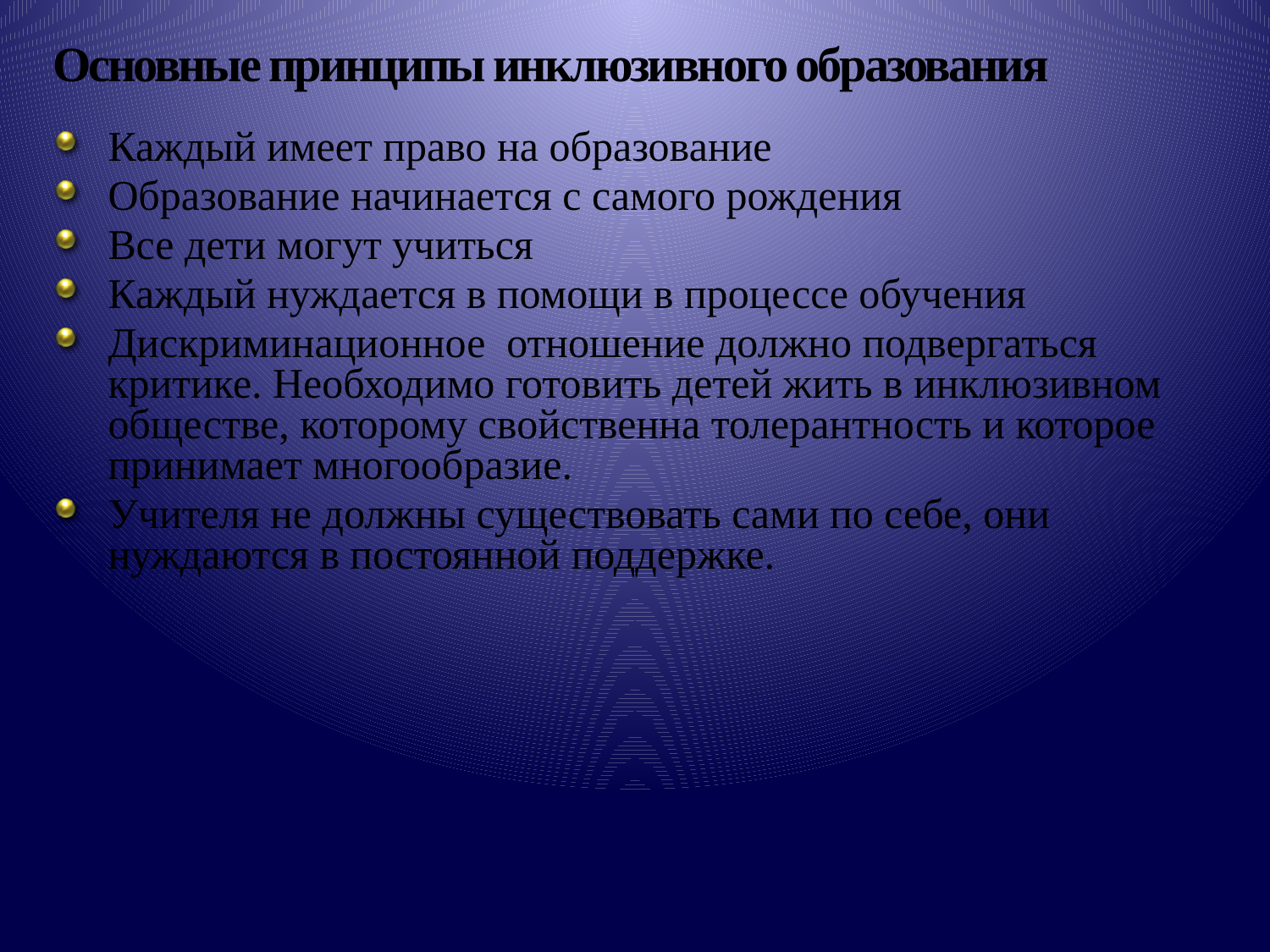

# Основные принципы инклюзивного образования
Каждый имеет право на образование
Образование начинается с самого рождения
Все дети могут учиться
Каждый нуждается в помощи в процессе обучения
Дискриминационное  отношение должно подвергаться критике. Необходимо готовить детей жить в инклюзивном обществе, которому свойственна толерантность и которое принимает многообразие.
Учителя не должны существовать сами по себе, они нуждаются в постоянной поддержке.